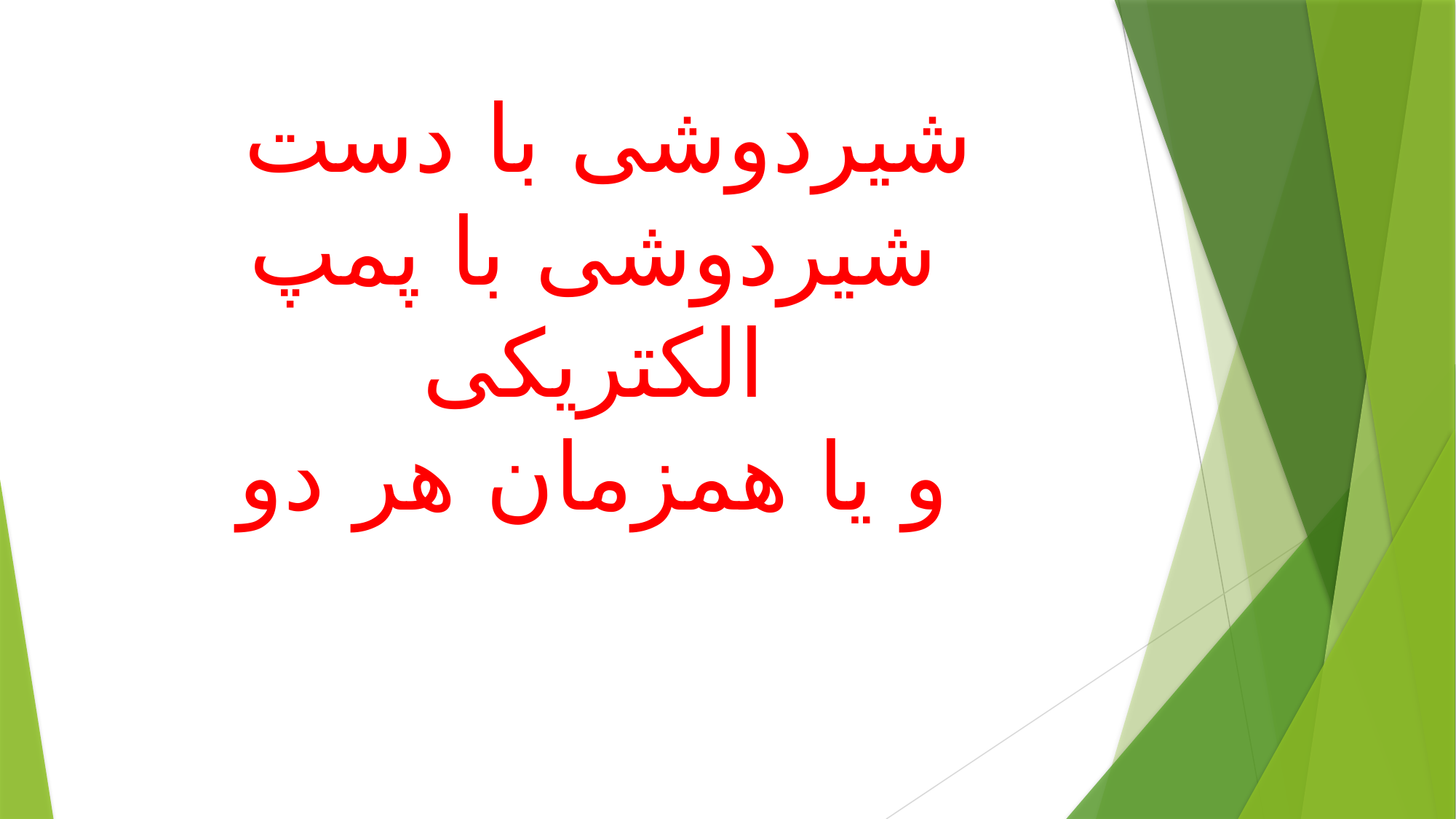

# شیردوشی با دست شیردوشی با پمپ الکتریکی و یا همزمان هر دو